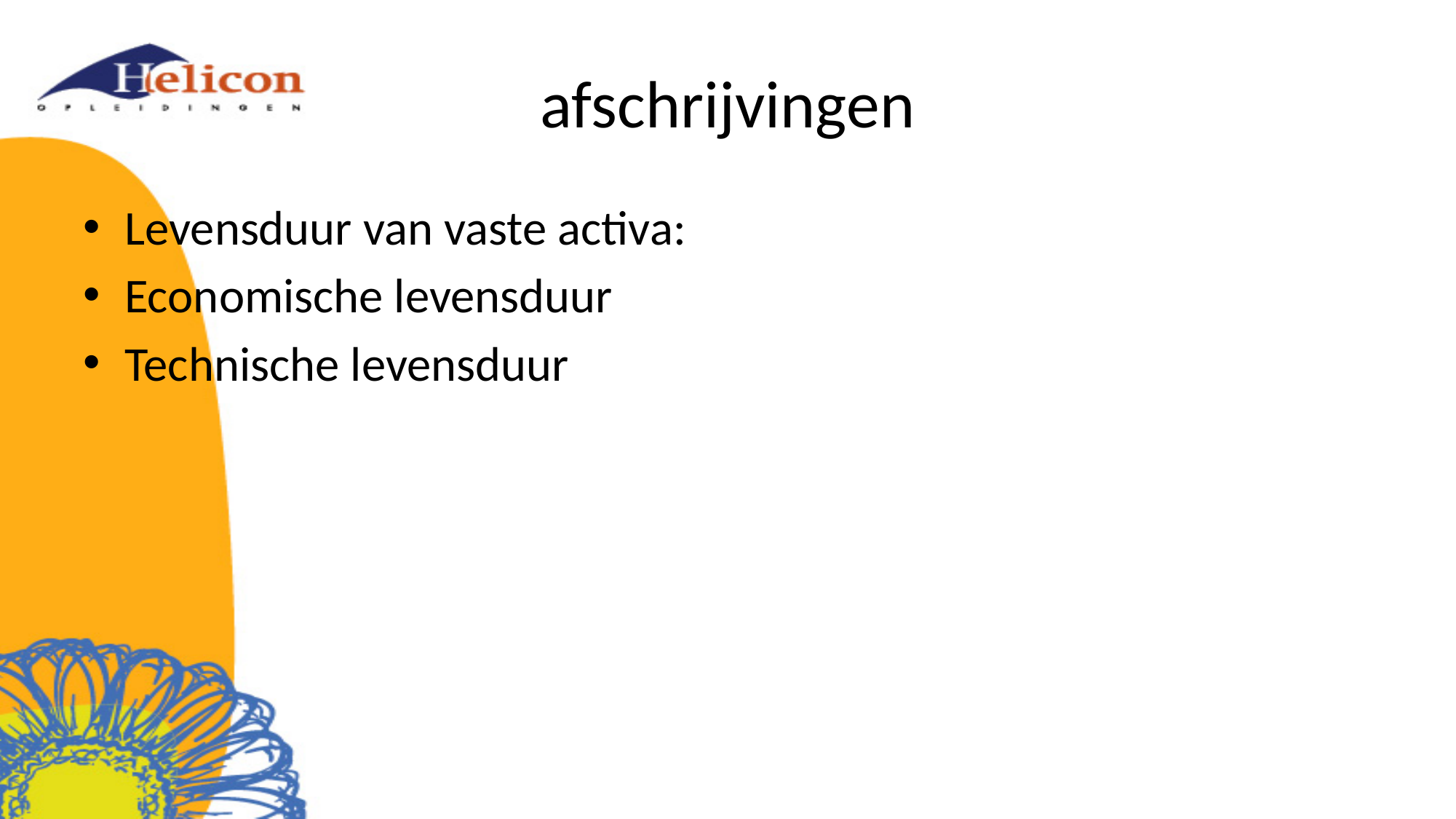

# afschrijvingen
Levensduur van vaste activa:
Economische levensduur
Technische levensduur